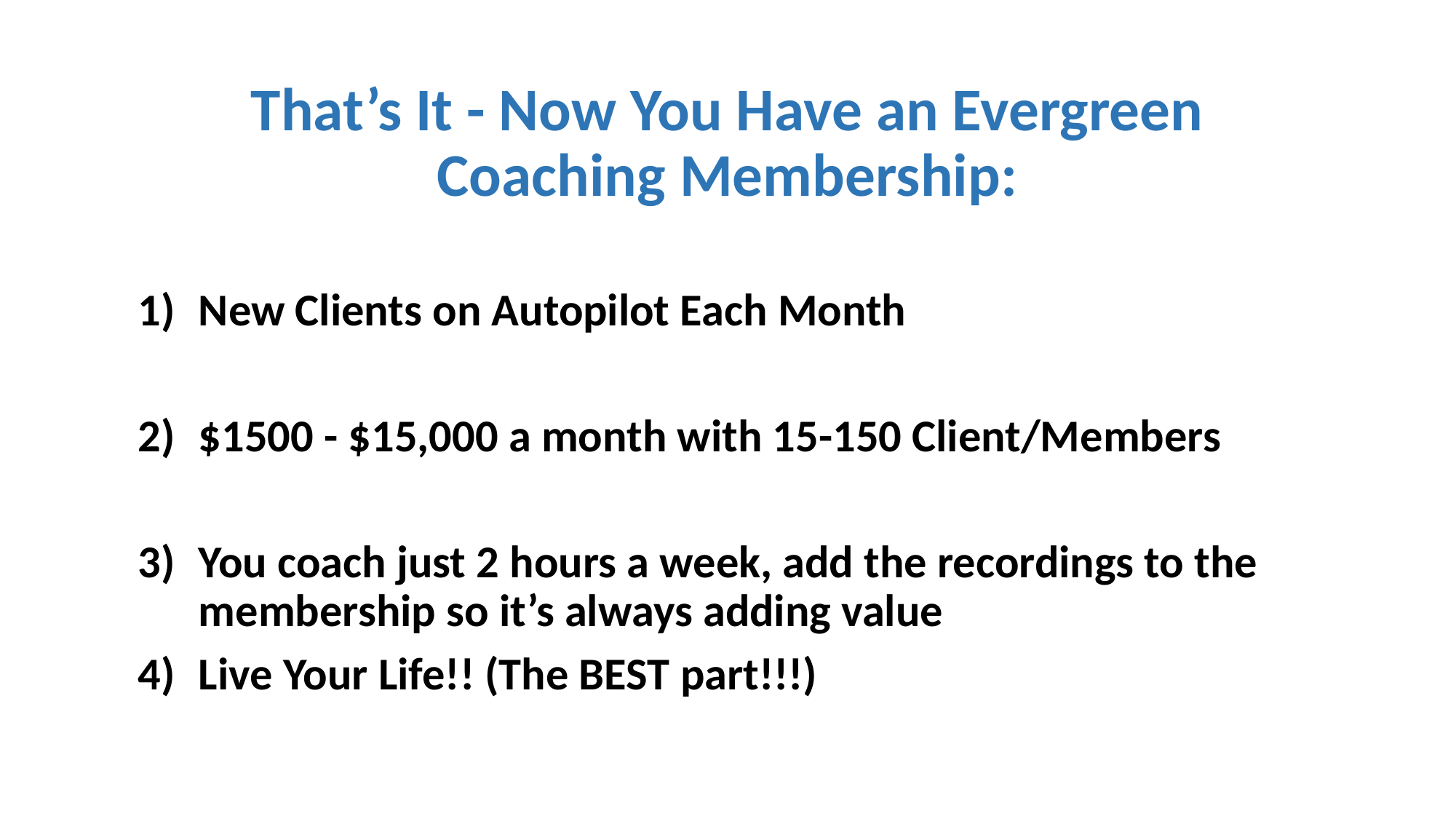

That’s It - Now You Have an Evergreen Coaching Membership:

New Clients on Autopilot Each Month

$1500 - $15,000 a month with 15-150 Client/Members

You coach just 2 hours a week, add the recordings to the membership so it’s always adding value
Live Your Life!! (The BEST part!!!)